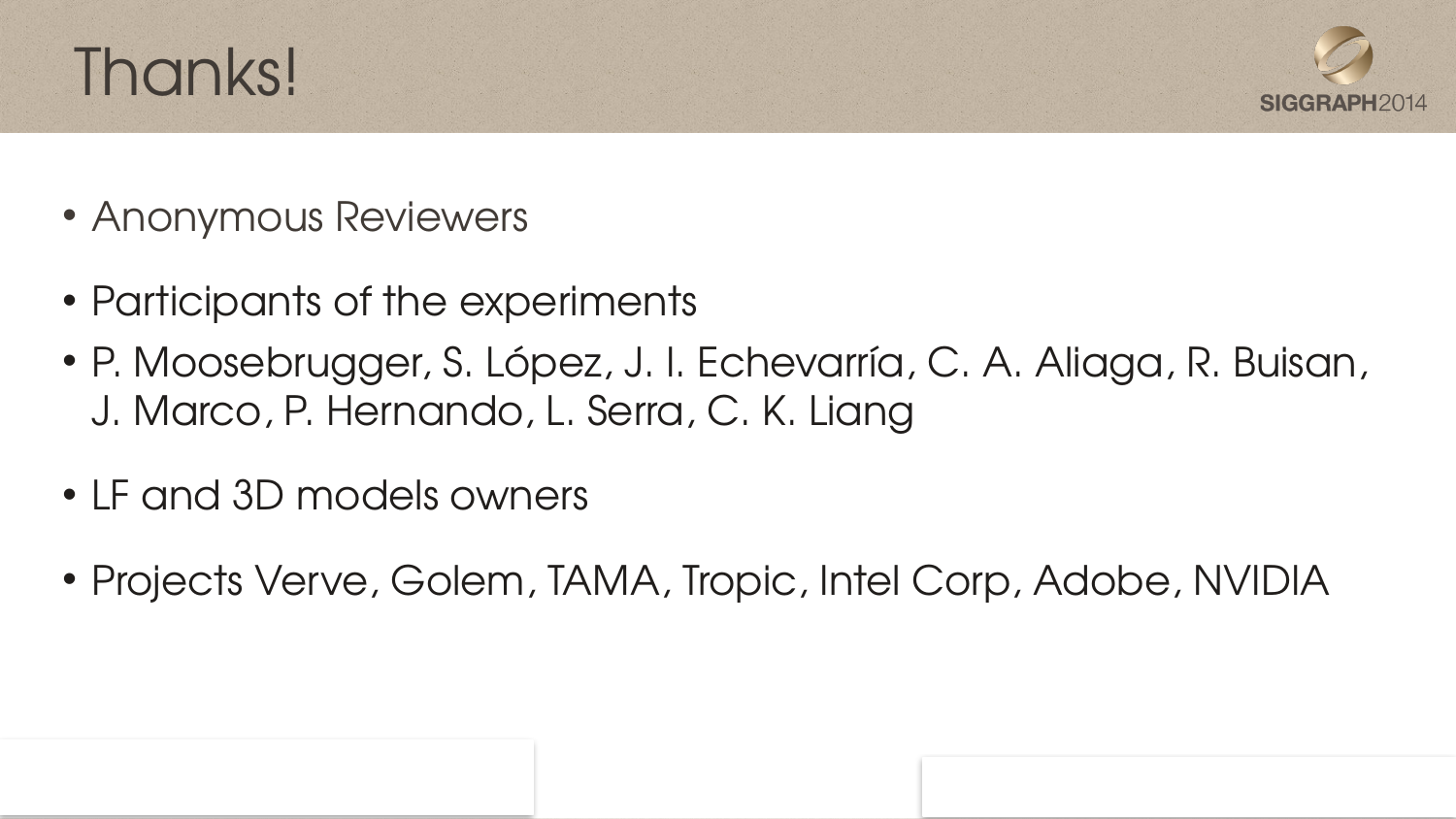

# Thanks!
Anonymous Reviewers
Participants of the experiments
P. Moosebrugger, S. López, J. I. Echevarría, C. A. Aliaga, R. Buisan, J. Marco, P. Hernando, L. Serra, C. K. Liang
LF and 3D models owners
Projects Verve, Golem, TAMA, Tropic, Intel Corp, Adobe, NVIDIA